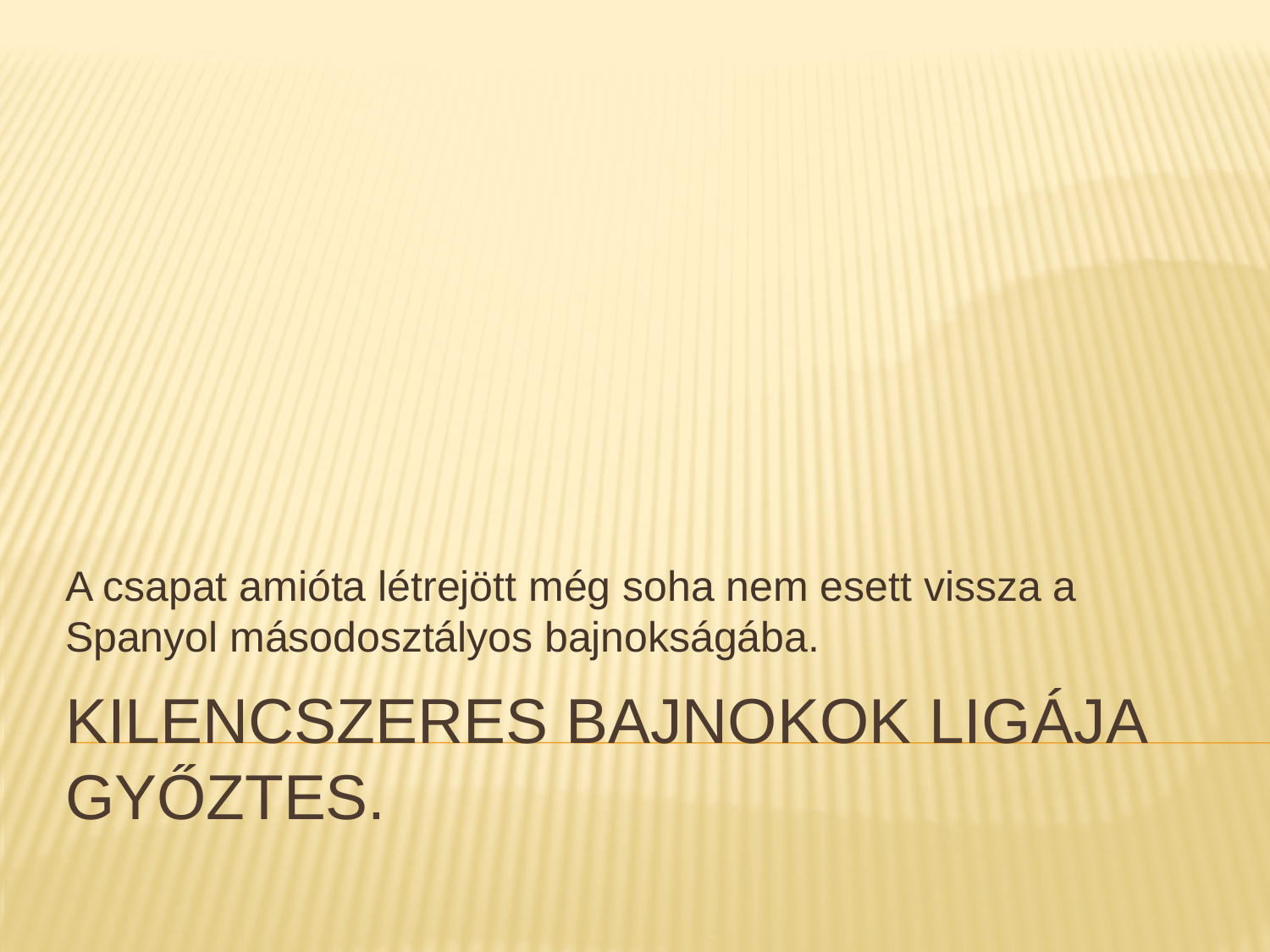

A csapat amióta létrejött még soha nem esett vissza a Spanyol másodosztályos bajnokságába.
# Kilencszeres Bajnokok Ligája győztes.